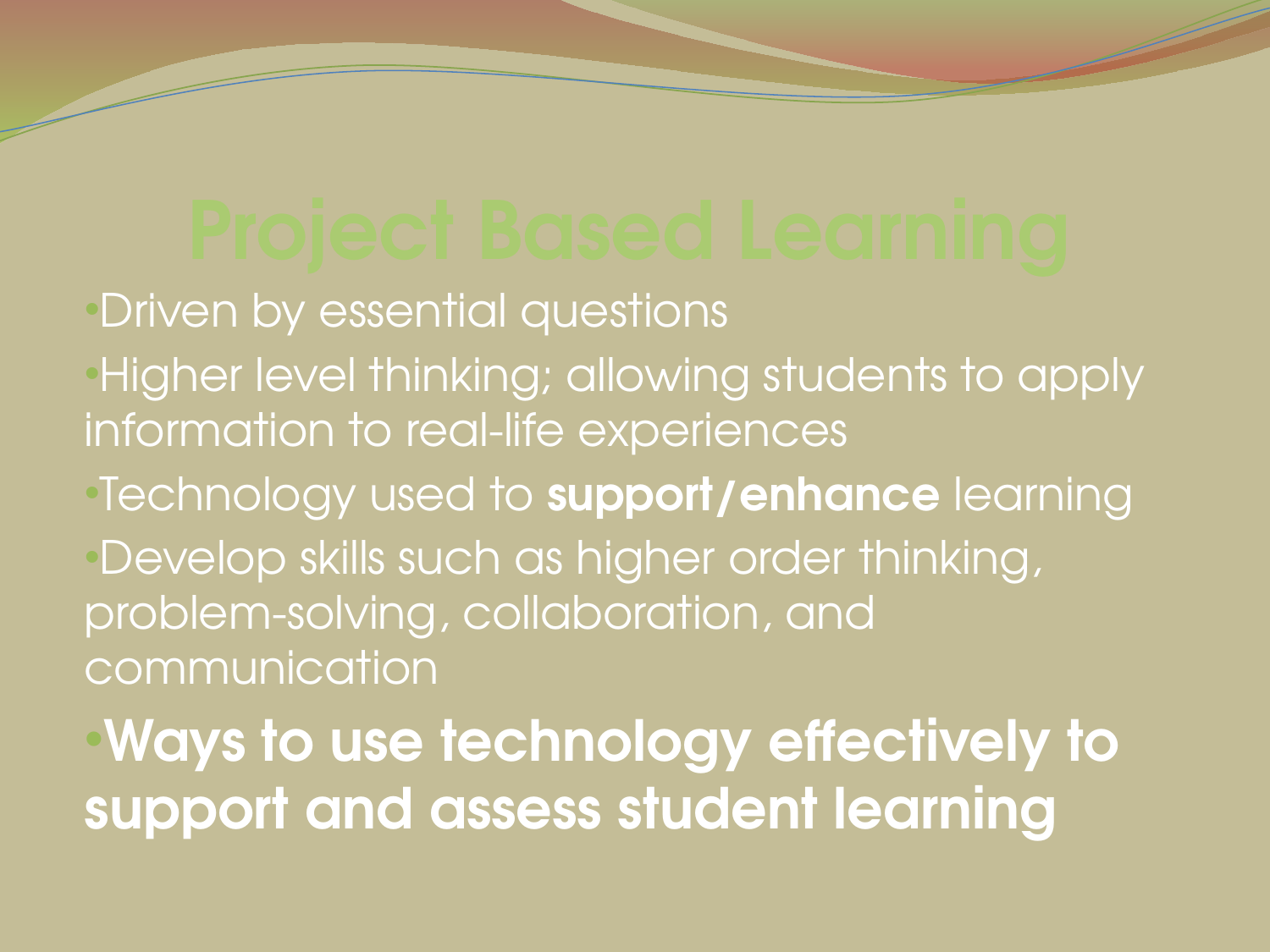

# Project Based Learning
Driven by essential questions
Higher level thinking; allowing students to apply information to real-life experiences
Technology used to support/enhance learning
Develop skills such as higher order thinking,        problem-solving, collaboration, and communication
Ways to use technology effectively to support and assess student learning